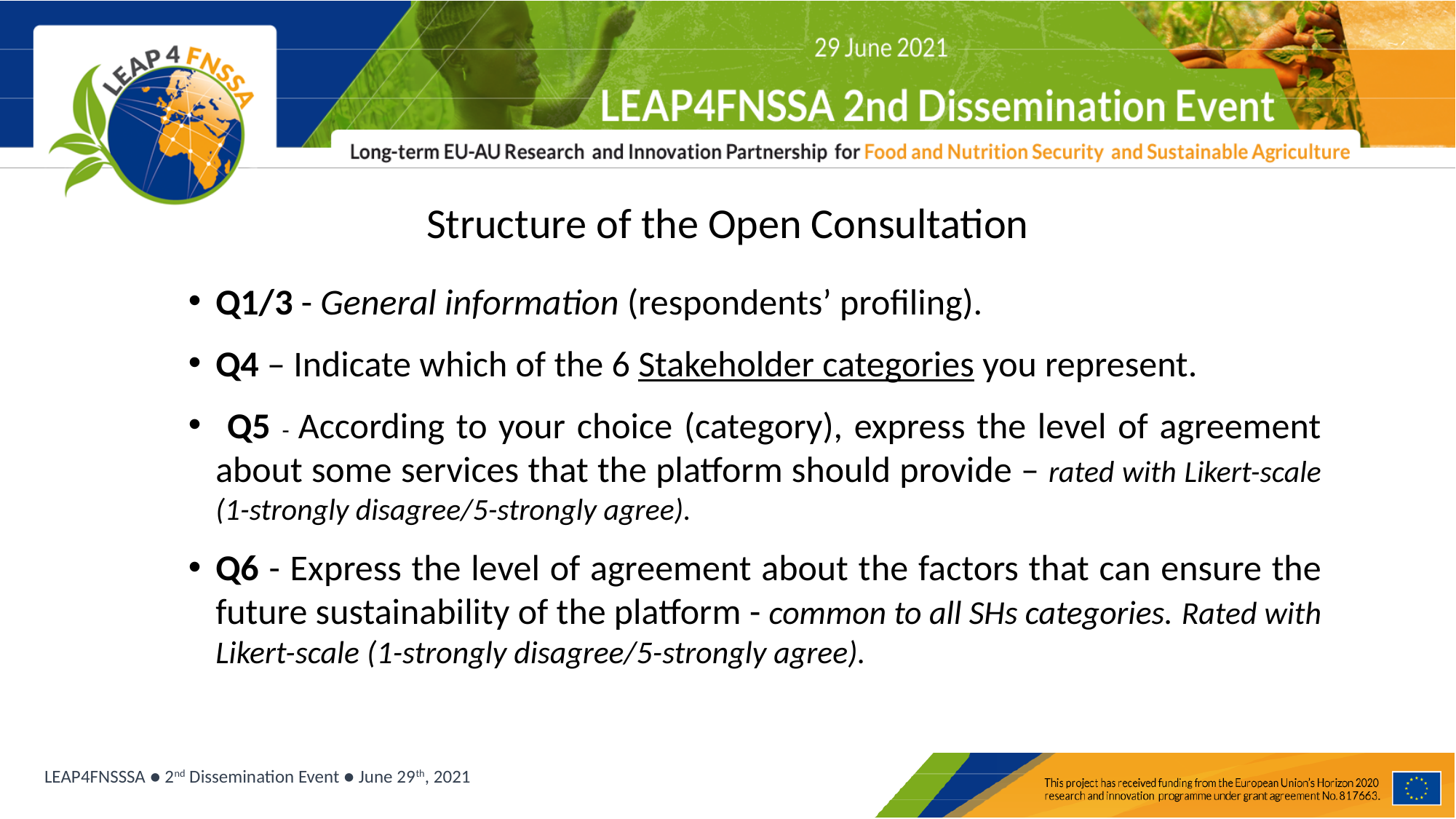

# Structure of the Open Consultation
Q1/3 - General information (respondents’ profiling).
Q4 – Indicate which of the 6 Stakeholder categories you represent.
 Q5 - According to your choice (category), express the level of agreement about some services that the platform should provide – rated with Likert-scale (1-strongly disagree/5-strongly agree).
Q6 - Express the level of agreement about the factors that can ensure the future sustainability of the platform - common to all SHs categories. Rated with Likert-scale (1-strongly disagree/5-strongly agree).